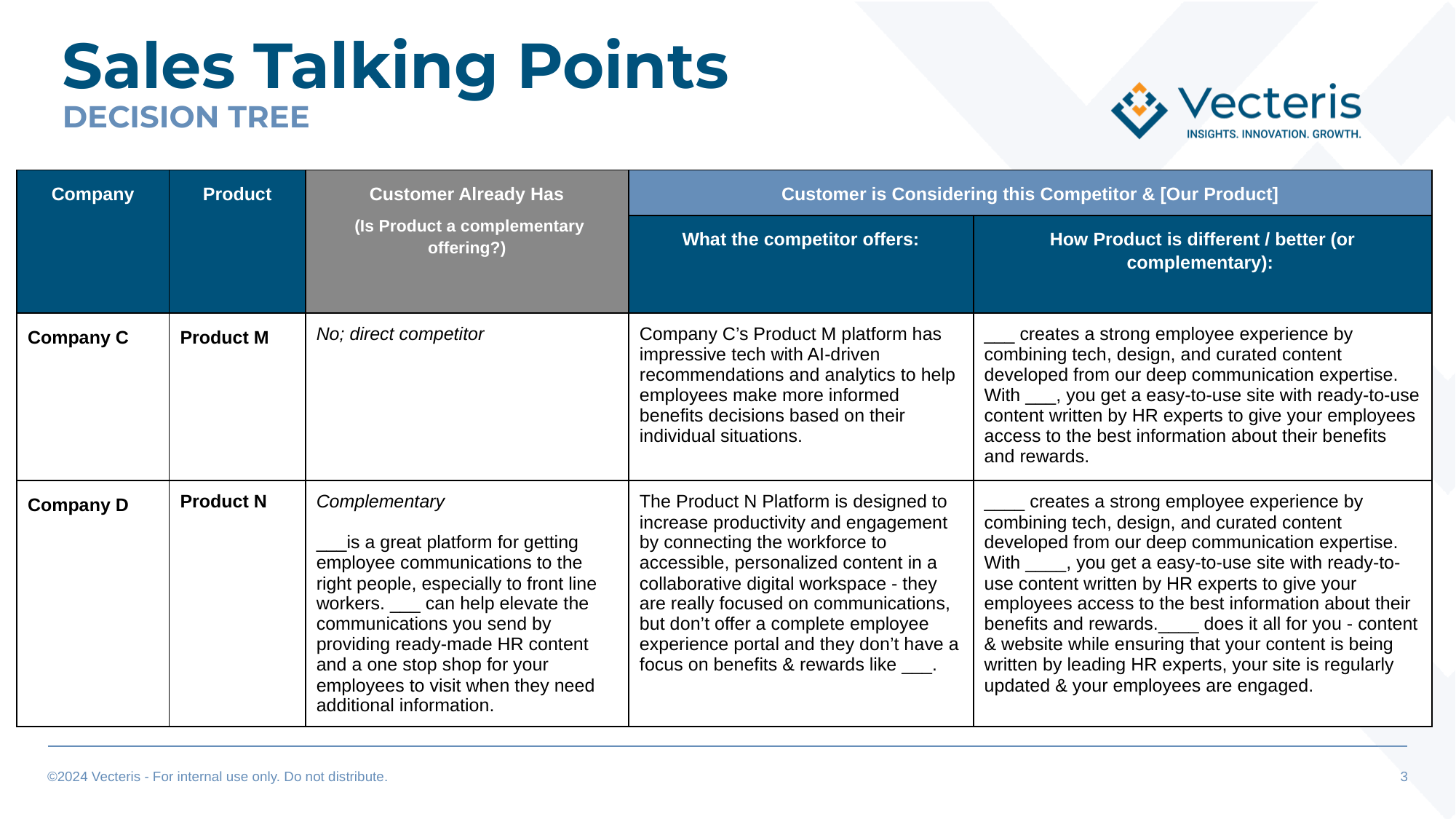

Sales Talking Points
DECISION TREE
| Company | Product | Customer Already Has (Is Product a complementary offering?) | Customer is Considering this Competitor & [Our Product] |  |
| --- | --- | --- | --- | --- |
|  |  |  | What the competitor offers: | How Product is different / better (or complementary): |
| Company C | Product M | No; direct competitor | Company C’s Product M platform has impressive tech with AI-driven recommendations and analytics to help employees make more informed benefits decisions based on their individual situations. | \_\_\_ creates a strong employee experience by combining tech, design, and curated content developed from our deep communication expertise. With \_\_\_, you get a easy-to-use site with ready-to-use content written by HR experts to give your employees access to the best information about their benefits and rewards. |
| Company D | Product N | Complementary \_\_\_is a great platform for getting employee communications to the right people, especially to front line workers. \_\_\_ can help elevate the communications you send by providing ready-made HR content and a one stop shop for your employees to visit when they need additional information. | The Product N Platform is designed to increase productivity and engagement by connecting the workforce to accessible, personalized content in a collaborative digital workspace - they are really focused on communications, but don’t offer a complete employee experience portal and they don’t have a focus on benefits & rewards like \_\_\_. | \_\_\_\_ creates a strong employee experience by combining tech, design, and curated content developed from our deep communication expertise. With \_\_\_\_, you get a easy-to-use site with ready-to-use content written by HR experts to give your employees access to the best information about their benefits and rewards.\_\_\_\_ does it all for you - content & website while ensuring that your content is being written by leading HR experts, your site is regularly updated & your employees are engaged. |